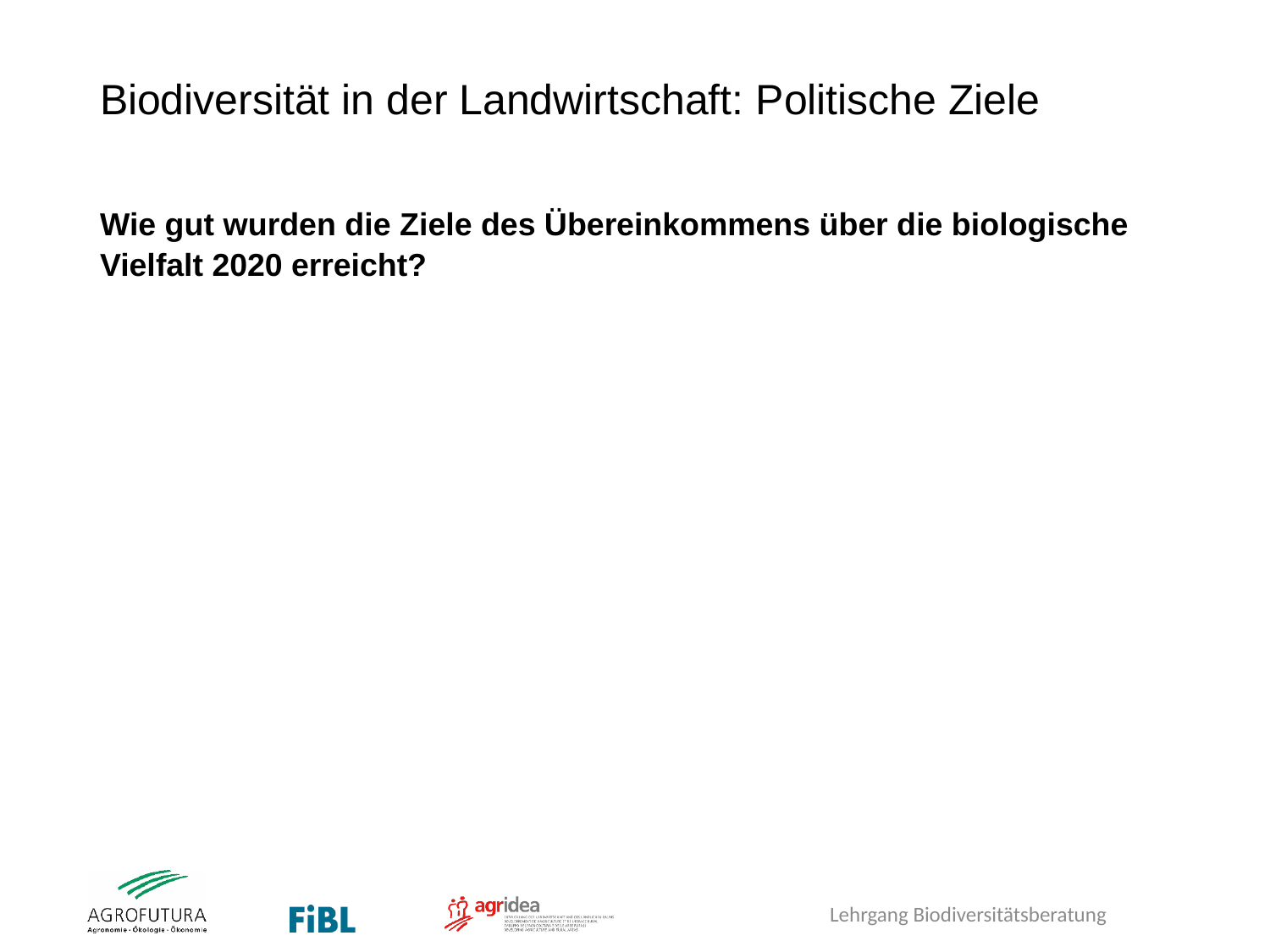

# Biodiversität in der Landwirtschaft: Politische Ziele
Wie gut wurden die Ziele des Übereinkommens über die biologische Vielfalt 2020 erreicht?

Lehrgang Biodiversitätsberatung